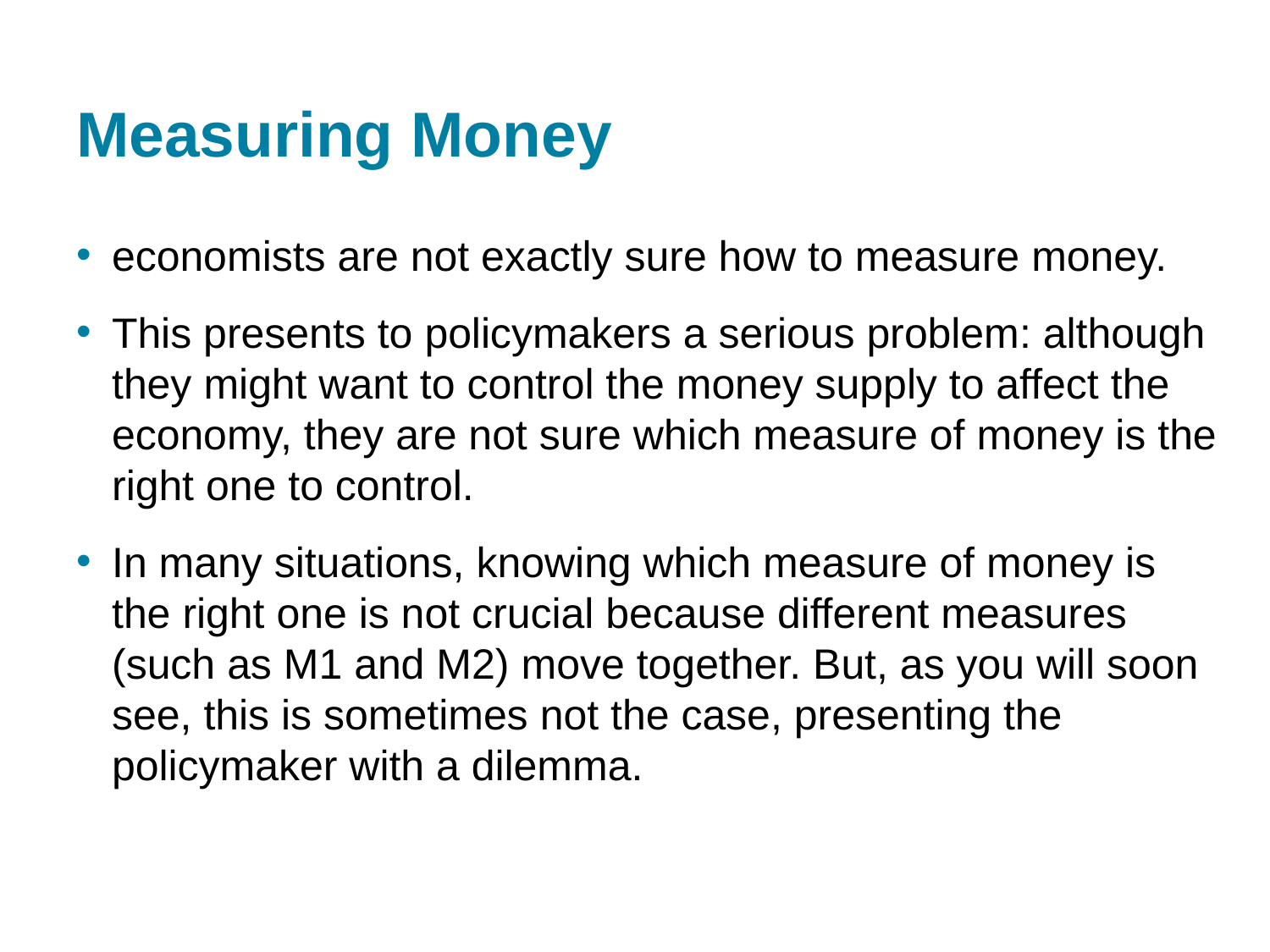

# Measuring Money
economists are not exactly sure how to measure money.
This presents to policymakers a serious problem: although they might want to control the money supply to affect the economy, they are not sure which measure of money is the right one to control.
In many situations, knowing which measure of money is the right one is not crucial because different measures (such as M1 and M2) move together. But, as you will soon see, this is sometimes not the case, presenting the policymaker with a dilemma.